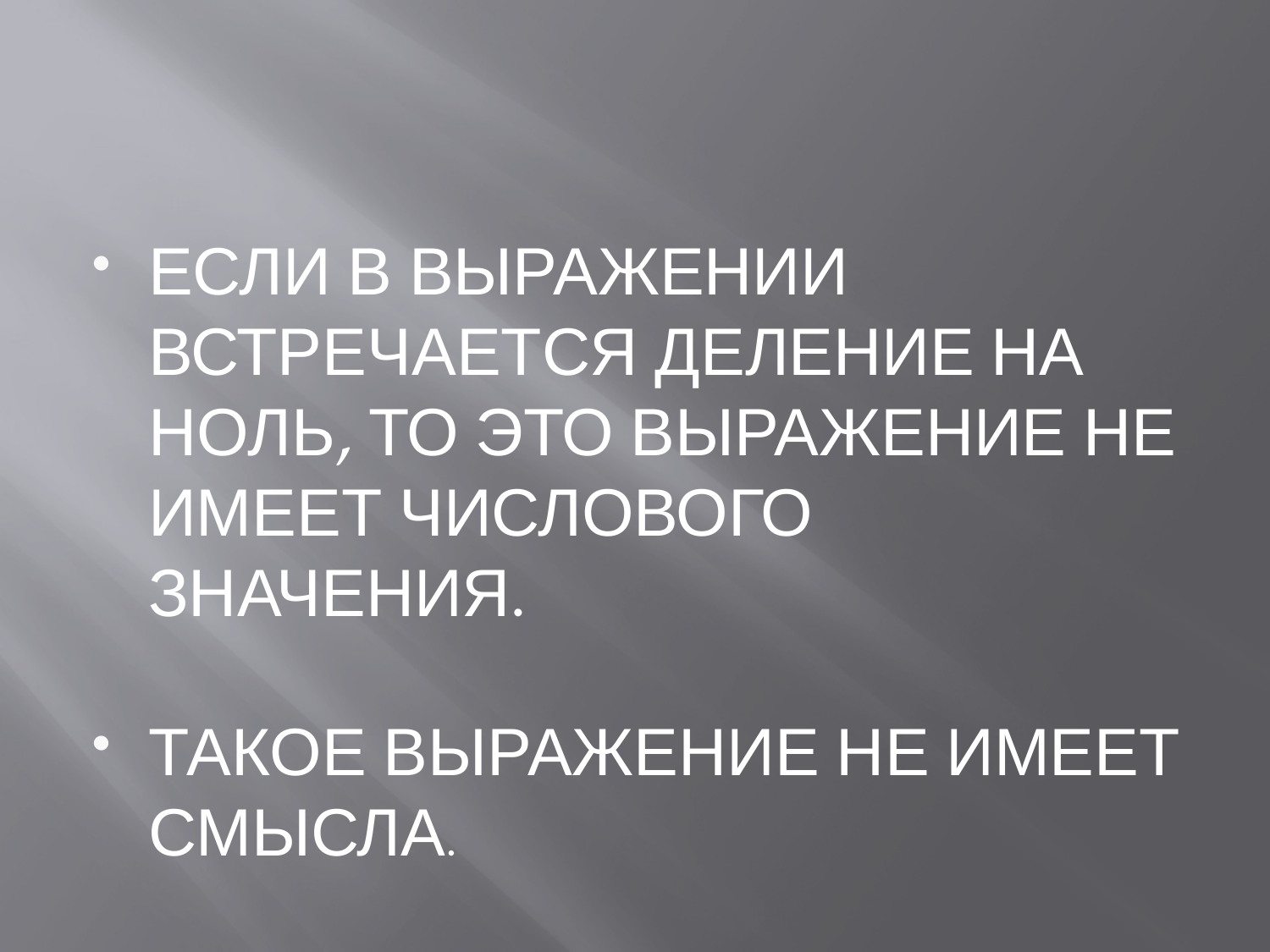

#
ЕСЛИ В ВЫРАЖЕНИИ ВСТРЕЧАЕТСЯ ДЕЛЕНИЕ НА НОЛЬ, ТО ЭТО ВЫРАЖЕНИЕ НЕ ИМЕЕТ ЧИСЛОВОГО ЗНАЧЕНИЯ.

ТАКОЕ ВЫРАЖЕНИЕ НЕ ИМЕЕТ СМЫСЛА.